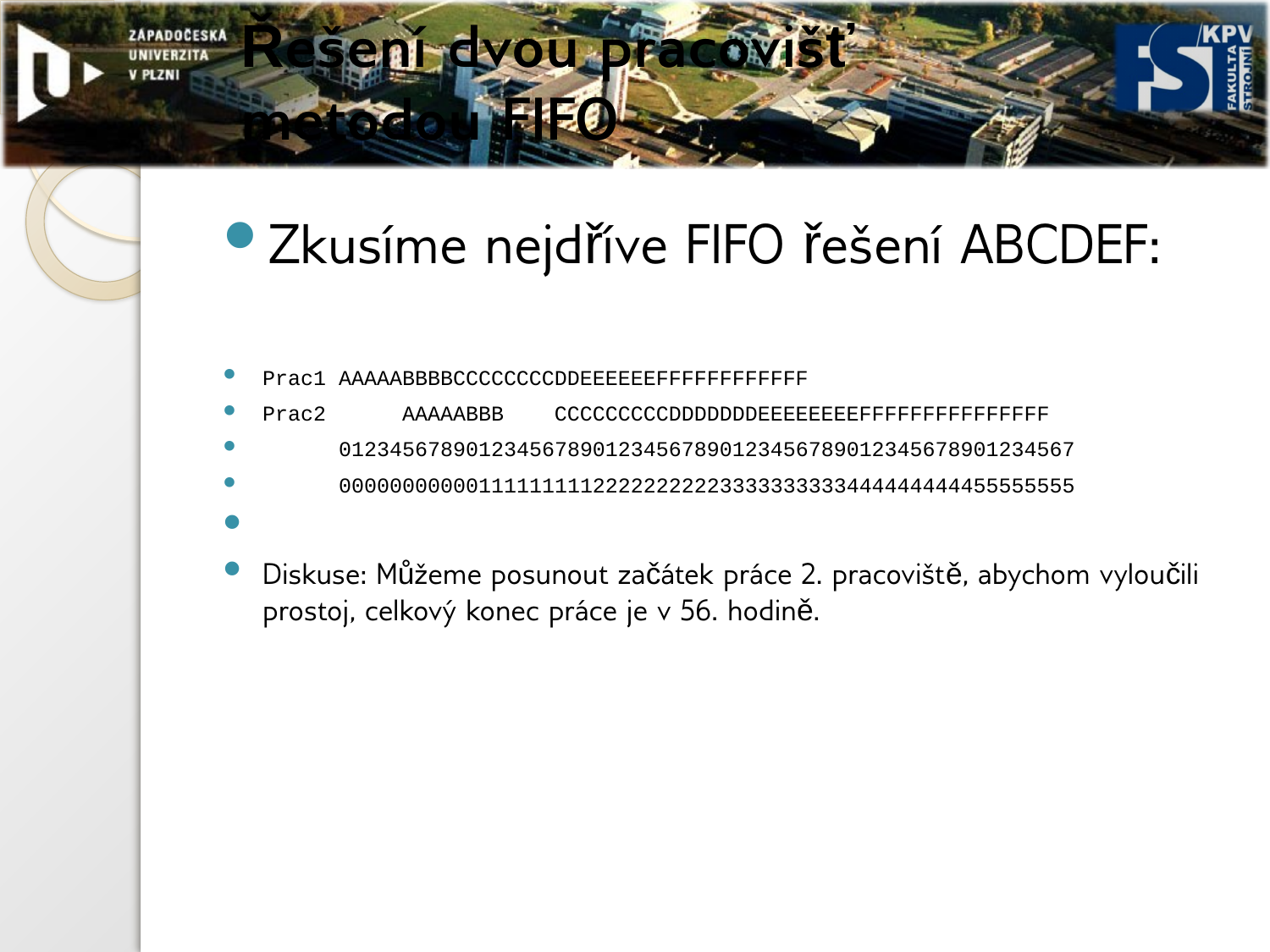

# Řešení dvou pracovišť metodou FIFO
Zkusíme nejdříve FIFO řešení ABCDEF:

Prac1 AAAAABBBBCCCCCCCCDDEEEEEEFFFFFFFFFFFF
Prac2      AAAAABBB    CCCCCCCCCDDDDDDDEEEEEEEEFFFFFFFFFFFFFFF
      0123456789012345678901234567890123456789012345678901234567
      0000000000011111111122222222223333333333444444444455555555

Diskuse: Můžeme posunout začátek práce 2. pracoviště, abychom vyloučili prostoj, celkový konec práce je v 56. hodině.